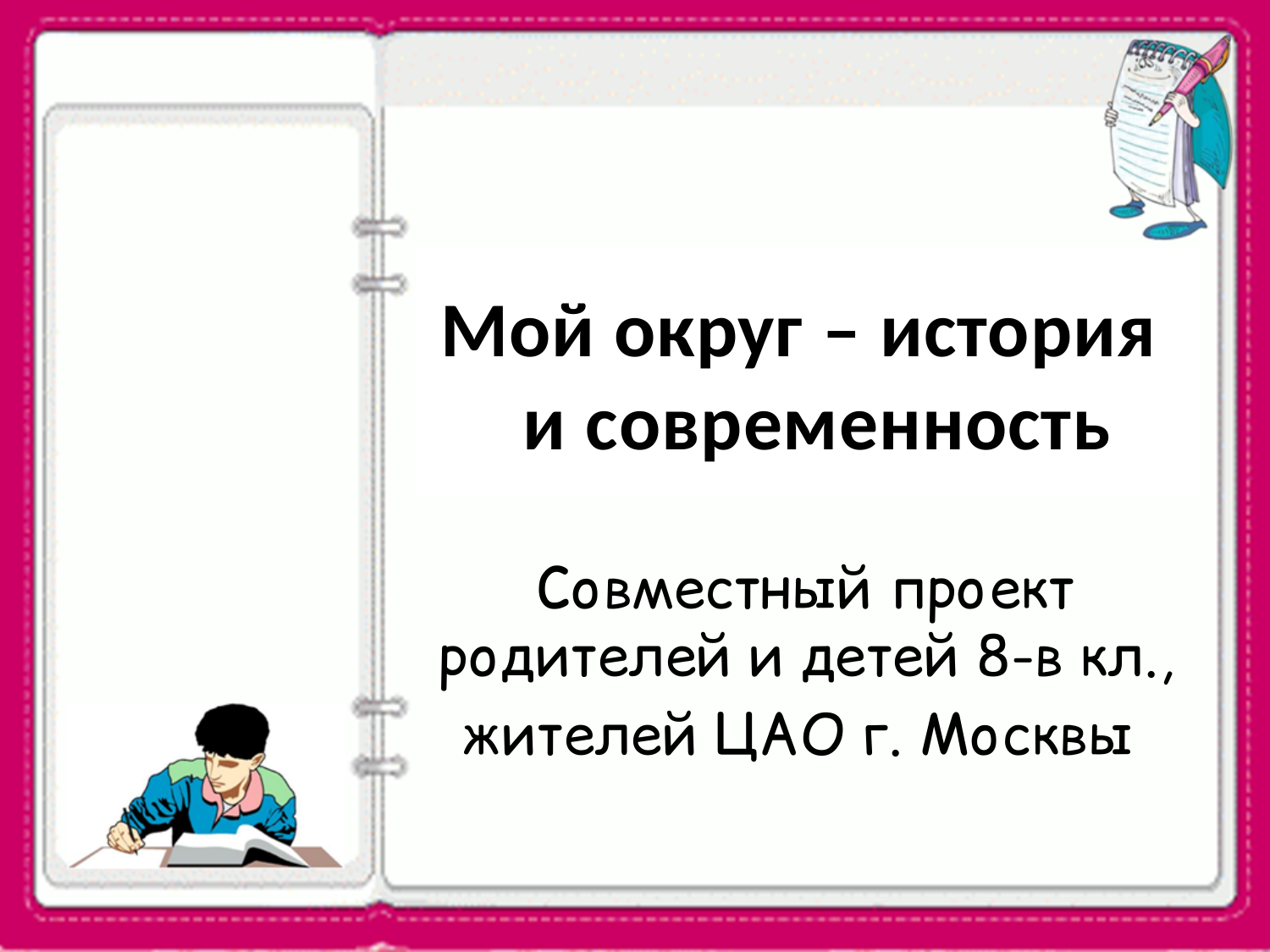

# Мой округ – история и современность
Совместный проект родителей и детей 8-в кл.,
жителей ЦАО г. Москвы